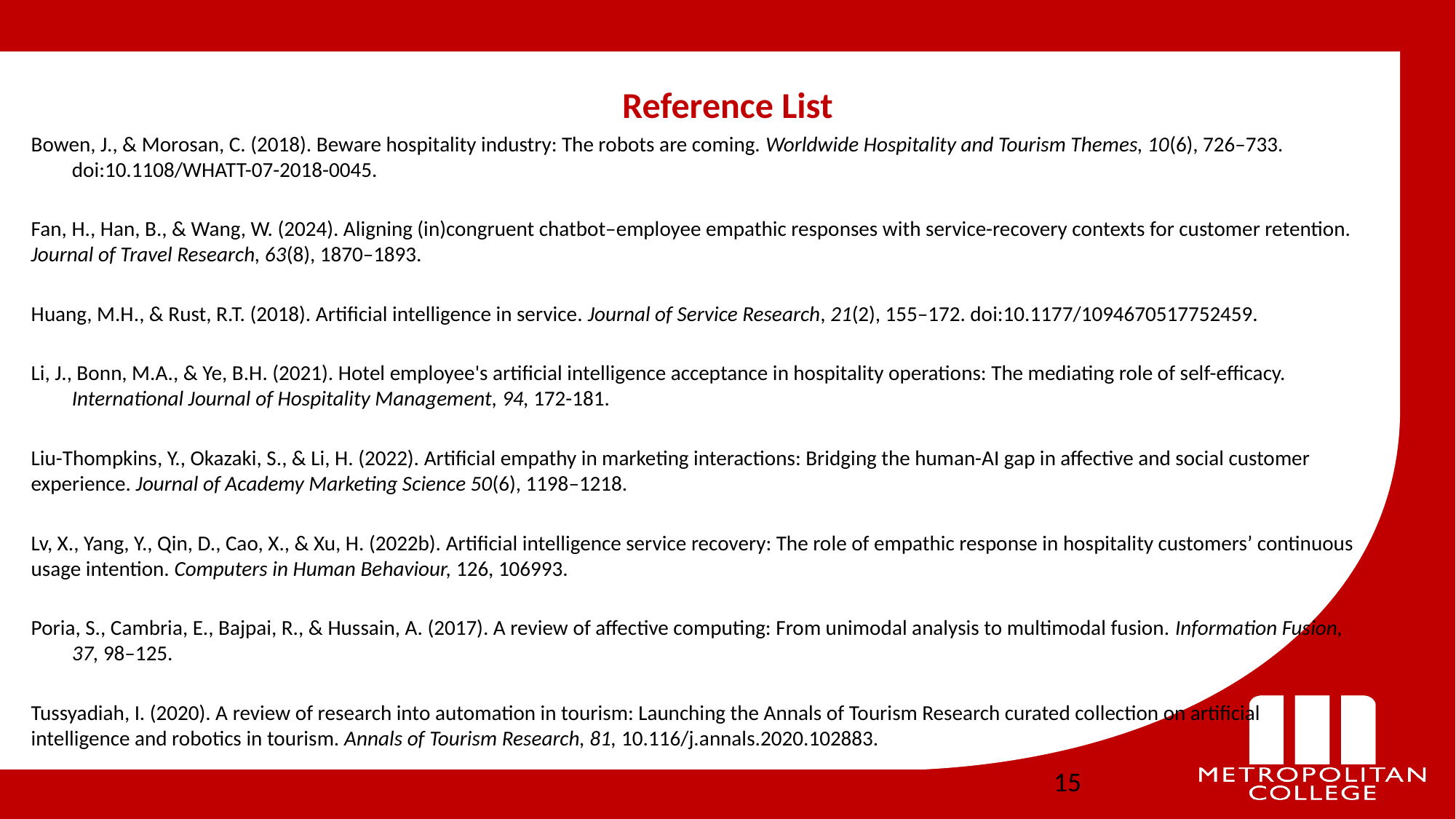

# Reference List
Bowen, J., & Morosan, C. (2018). Beware hospitality industry: The robots are coming. Worldwide Hospitality and Tourism Themes, 10(6), 726–733. doi:10.1108/WHATT-07-2018-0045.

Fan, H., Han, B., & Wang, W. (2024). Aligning (in)congruent chatbot–employee empathic responses with service-recovery contexts for customer retention. Journal of Travel Research, 63(8), 1870–1893.

Huang, M.H., & Rust, R.T. (2018). Artificial intelligence in service. Journal of Service Research, 21(2), 155–172. doi:10.1177/1094670517752459.

Li, J., Bonn, M.A., & Ye, B.H. (2021). Hotel employee's artificial intelligence acceptance in hospitality operations: The mediating role of self-efficacy. International Journal of Hospitality Management, 94, 172-181.

Liu-Thompkins, Y., Okazaki, S., & Li, H. (2022). Artificial empathy in marketing interactions: Bridging the human-AI gap in affective and social customer experience. Journal of Academy Marketing Science 50(6), 1198–1218.

Lv, X., Yang, Y., Qin, D., Cao, X., & Xu, H. (2022b). Artificial intelligence service recovery: The role of empathic response in hospitality customers’ continuous usage intention. Computers in Human Behaviour, 126, 106993.

Poria, S., Cambria, E., Bajpai, R., & Hussain, A. (2017). A review of affective computing: From unimodal analysis to multimodal fusion. Information Fusion, 37, 98–125.

Tussyadiah, I. (2020). A review of research into automation in tourism: Launching the Annals of Tourism Research curated collection on artificial intelligence and robotics in tourism. Annals of Tourism Research, 81, 10.116/j.annals.2020.102883.

15